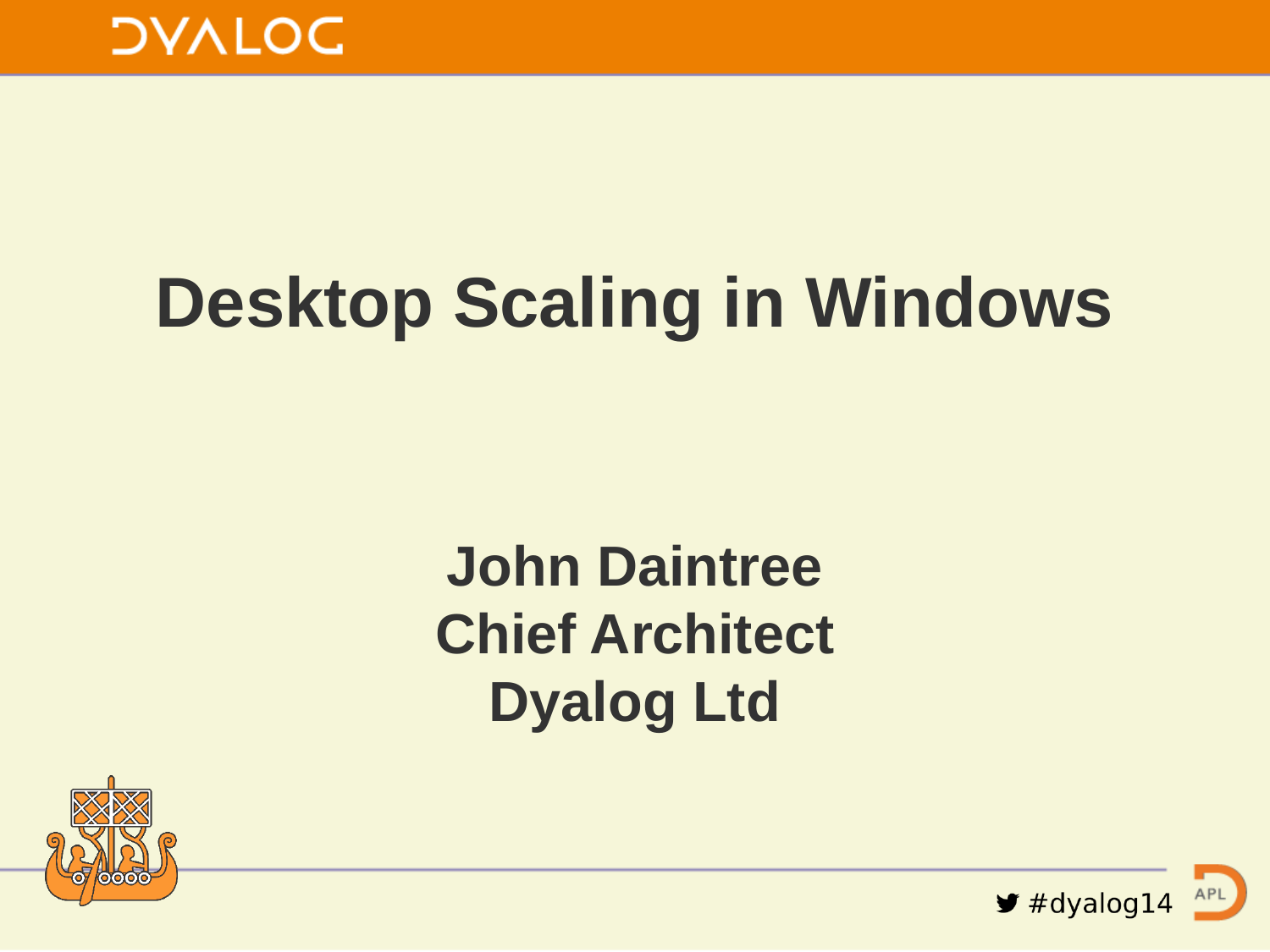

Desktop Scaling in Windows

John Daintree
Chief Architect
Dyalog Ltd